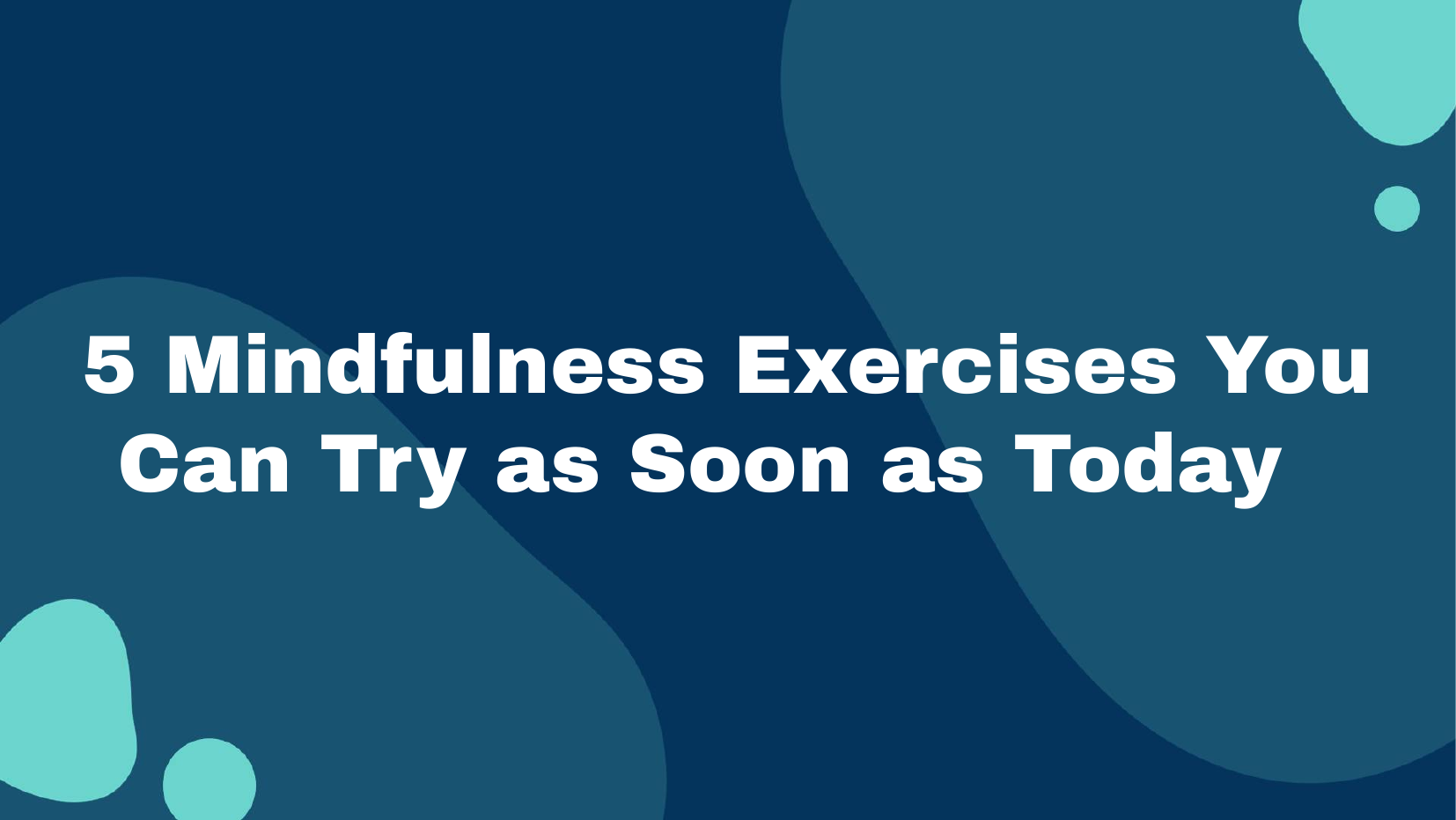

5 Mindfulness Exercises You Can Try as Soon as Today